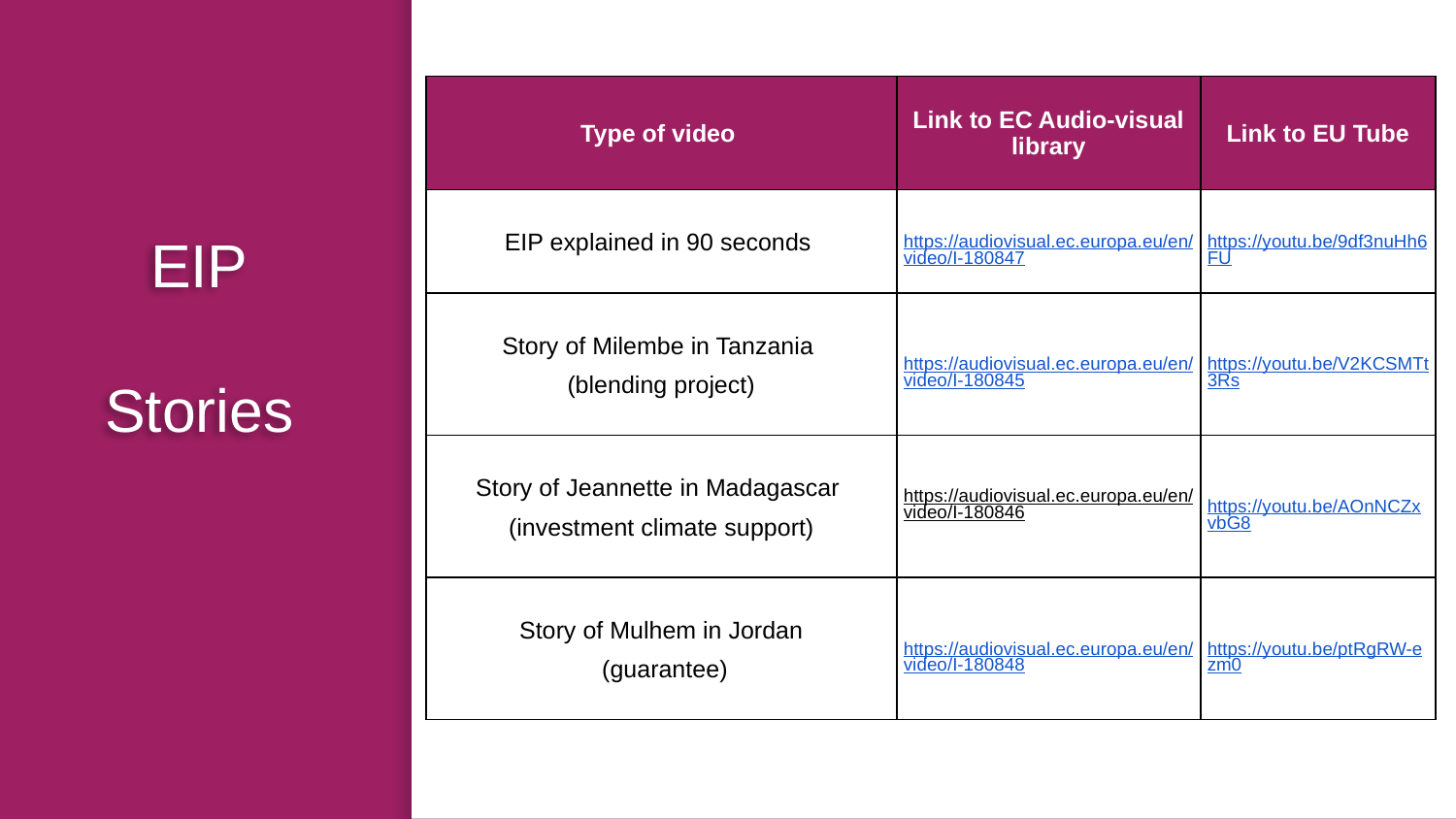

| Type of video | Link to EC Audio-visual library | Link to EU Tube |
| --- | --- | --- |
| EIP explained in 90 seconds | https://audiovisual.ec.europa.eu/en/video/I-180847 | https://youtu.be/9df3nuHh6FU |
| Story of Milembe in Tanzania (blending project) | https://audiovisual.ec.europa.eu/en/video/I-180845 | https://youtu.be/V2KCSMTt3Rs |
| Story of Jeannette in Madagascar (investment climate support) | https://audiovisual.ec.europa.eu/en/video/I-180846 | https://youtu.be/AOnNCZxvbG8 |
| Story of Mulhem in Jordan (guarantee) | https://audiovisual.ec.europa.eu/en/video/I-180848 | https://youtu.be/ptRgRW-ezm0 |
# EIP Stories